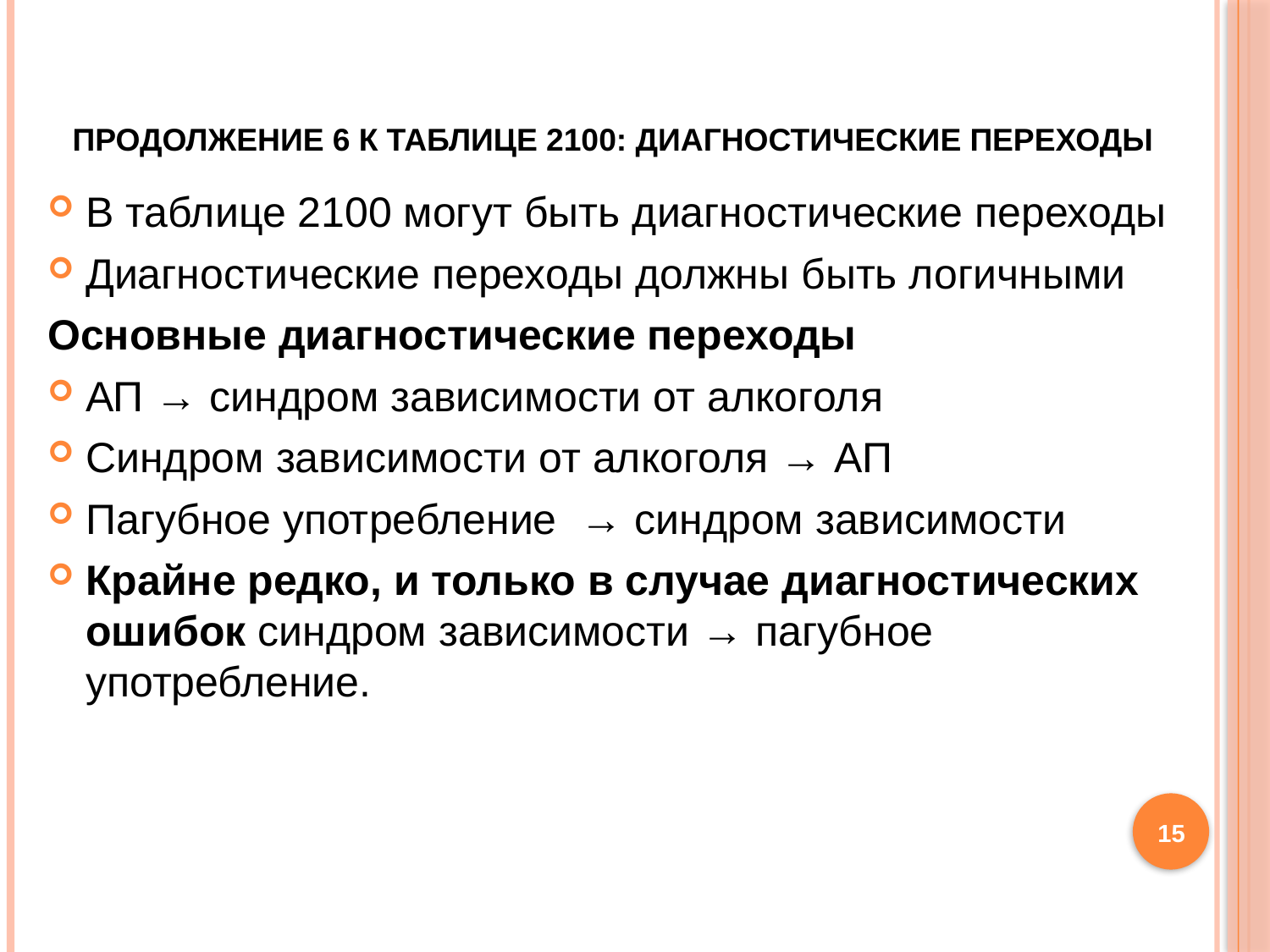

# Продолжение 6 к таблице 2100: диагностические переходы
В таблице 2100 могут быть диагностические переходы
Диагностические переходы должны быть логичными
Основные диагностические переходы
АП → синдром зависимости от алкоголя
Синдром зависимости от алкоголя → АП
Пагубное употребление  → синдром зависимости
Крайне редко, и только в случае диагностических ошибок синдром зависимости → пагубное употребление.

15